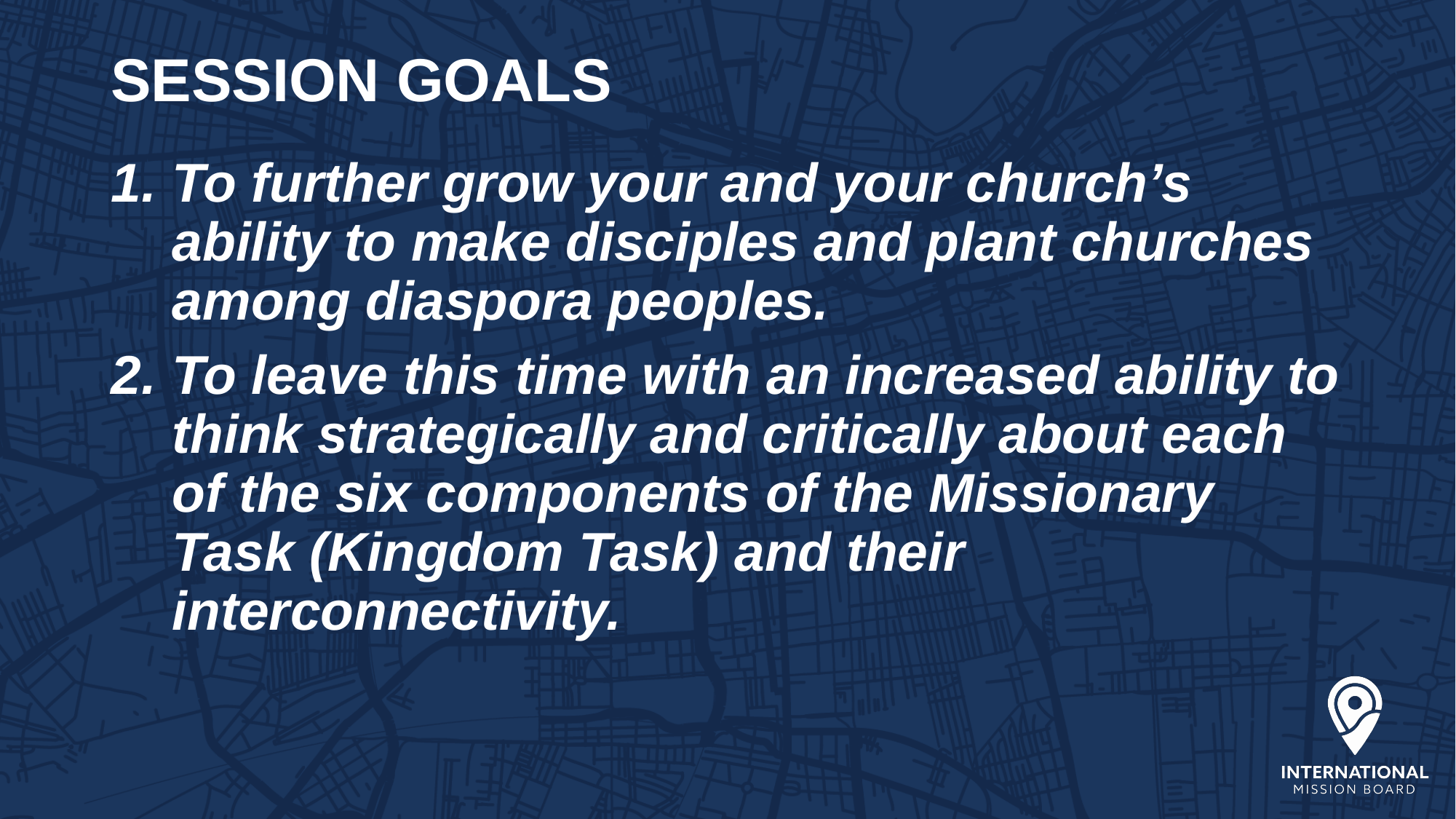

# SESSION GOALS
To further grow your and your church’s ability to make disciples and plant churches among diaspora peoples.
To leave this time with an increased ability to think strategically and critically about each of the six components of the Missionary Task (Kingdom Task) and their interconnectivity.